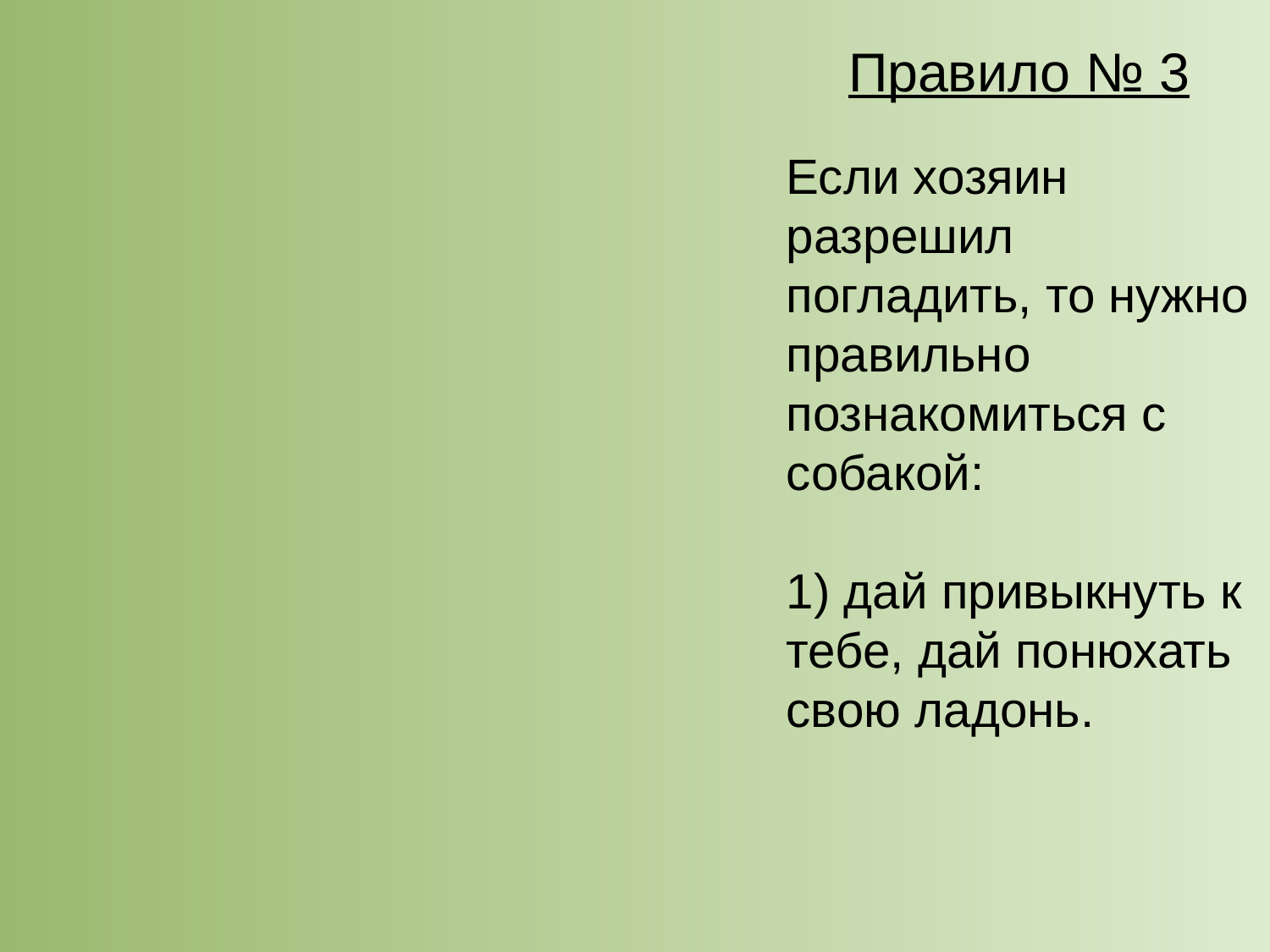

# Правило № 3
Если хозяин разрешил погладить, то нужно правильно познакомиться с собакой:

1) дай привыкнуть к тебе, дай понюхать свою ладонь.